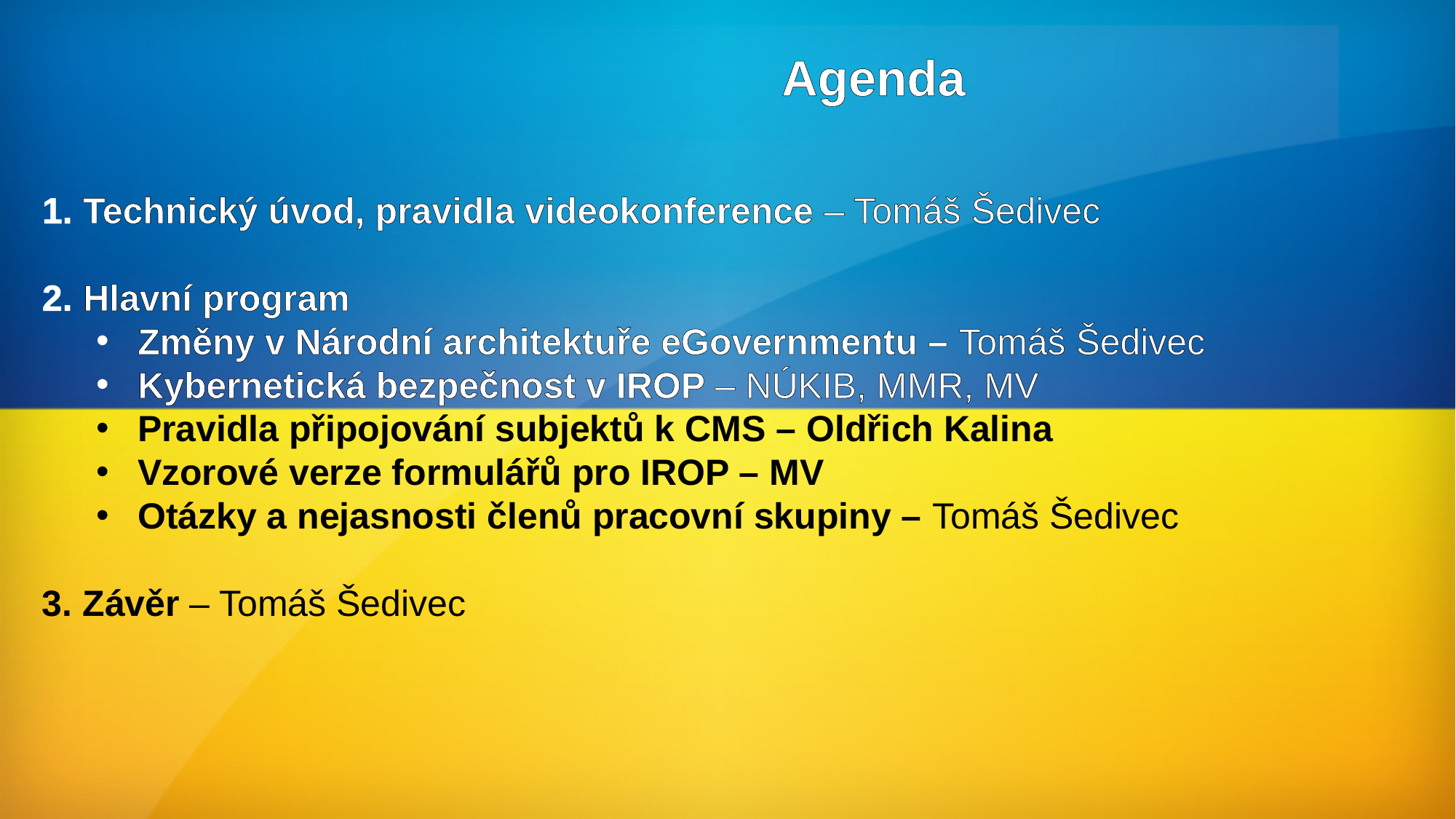

#
Agenda
Technický úvod, pravidla videokonference – Tomáš Šedivec

Hlavní program
Změny v Národní architektuře eGovernmentu – Tomáš Šedivec
Kybernetická bezpečnost v IROP – NÚKIB, MMR, MV
Pravidla připojování subjektů k CMS – Oldřich Kalina
Vzorové verze formulářů pro IROP – MV
Otázky a nejasnosti členů pracovní skupiny – Tomáš Šedivec

3. Závěr – Tomáš Šedivec